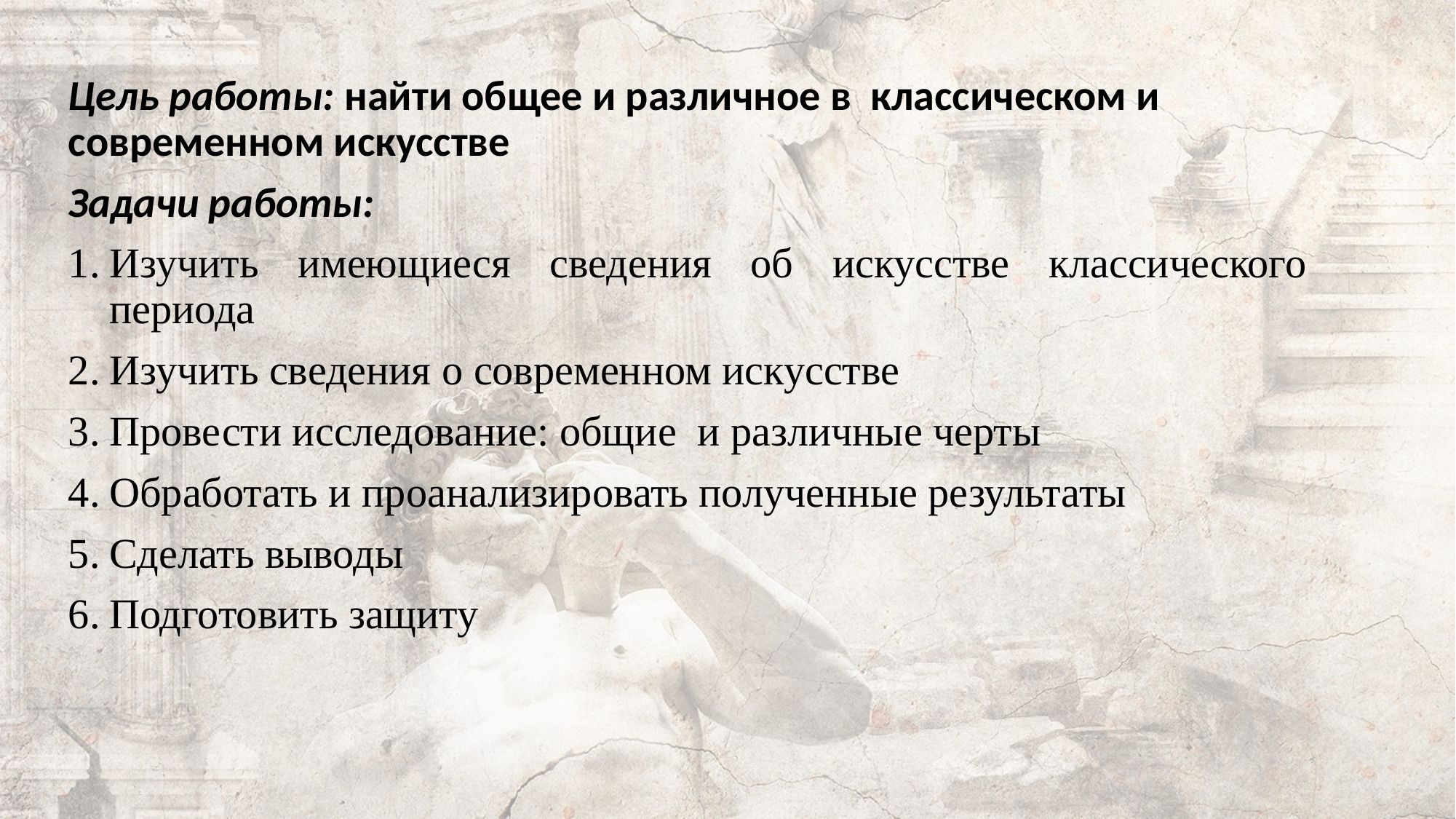

Цель работы: найти общее и различное в  классическом и современном искусстве
Задачи работы:
Изучить имеющиеся сведения об искусстве классического периода
Изучить сведения о современном искусстве
Провести исследование: общие  и различные черты
Обработать и проанализировать полученные результаты
Сделать выводы
Подготовить защиту